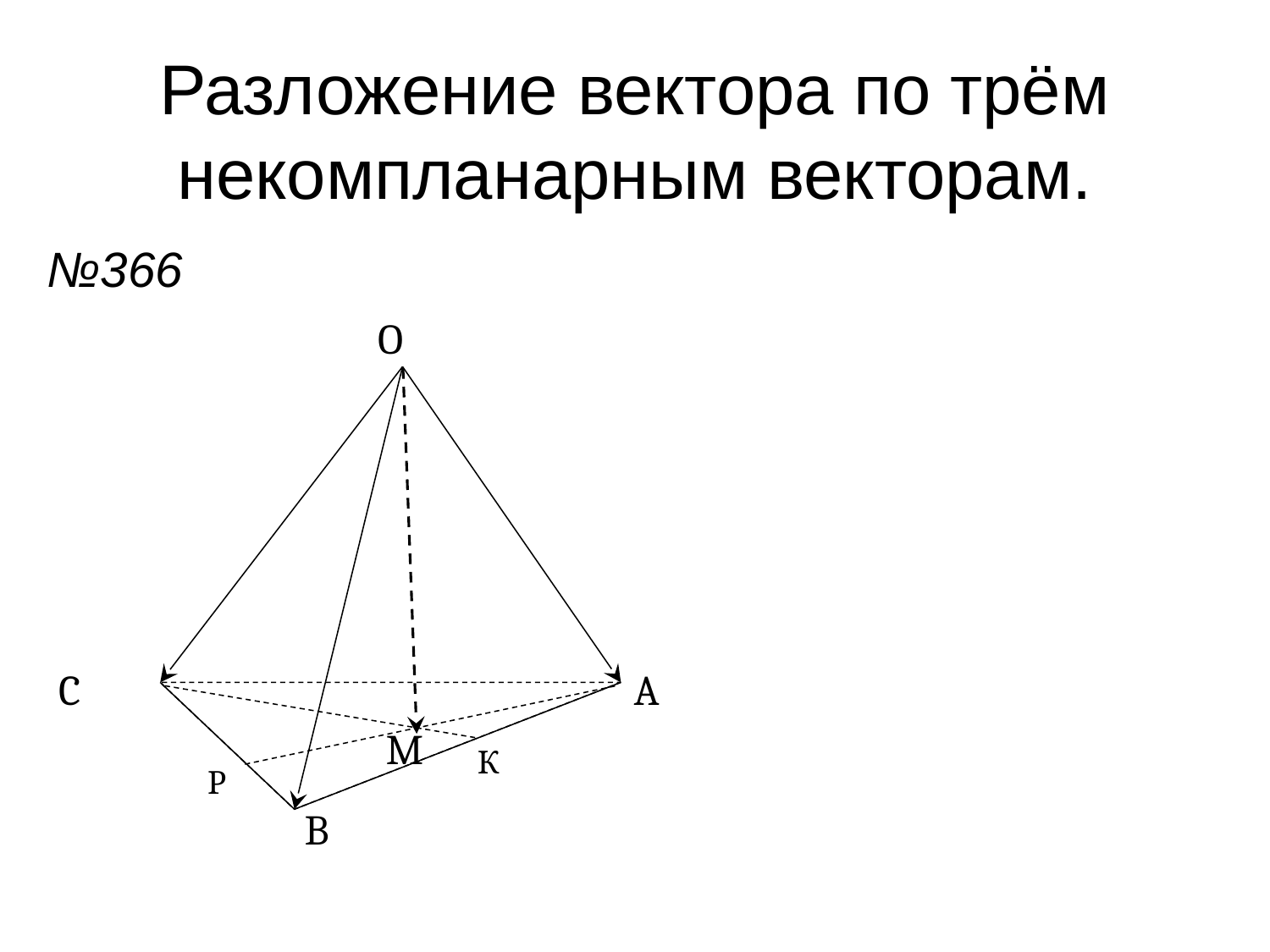

Разложение вектора по трём некомпланарным векторам.
№366
O
C
A

B

M
К
Р